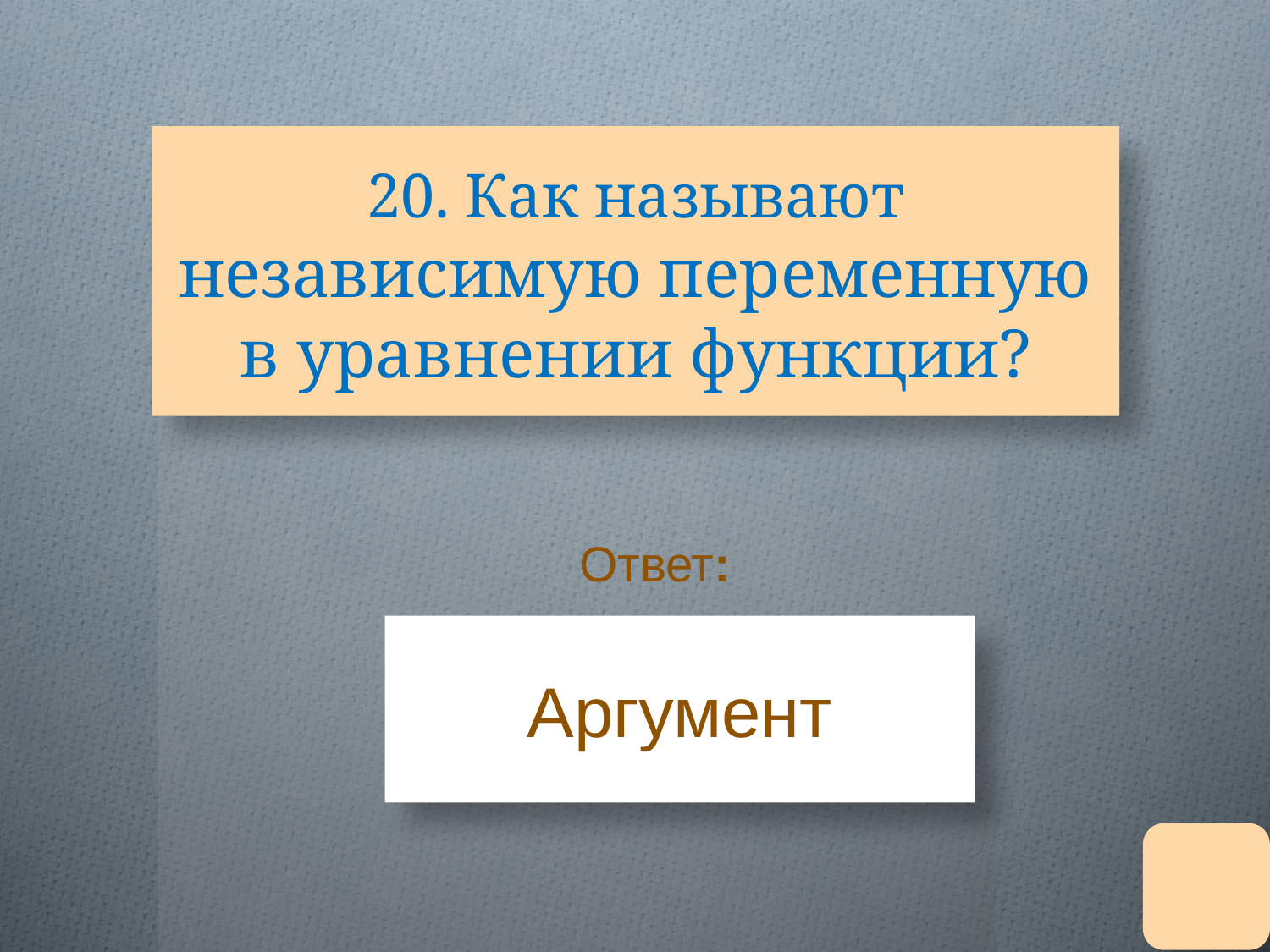

# 20. Как называют независимую переменную в уравнении функции?
Ответ:
Аргумент